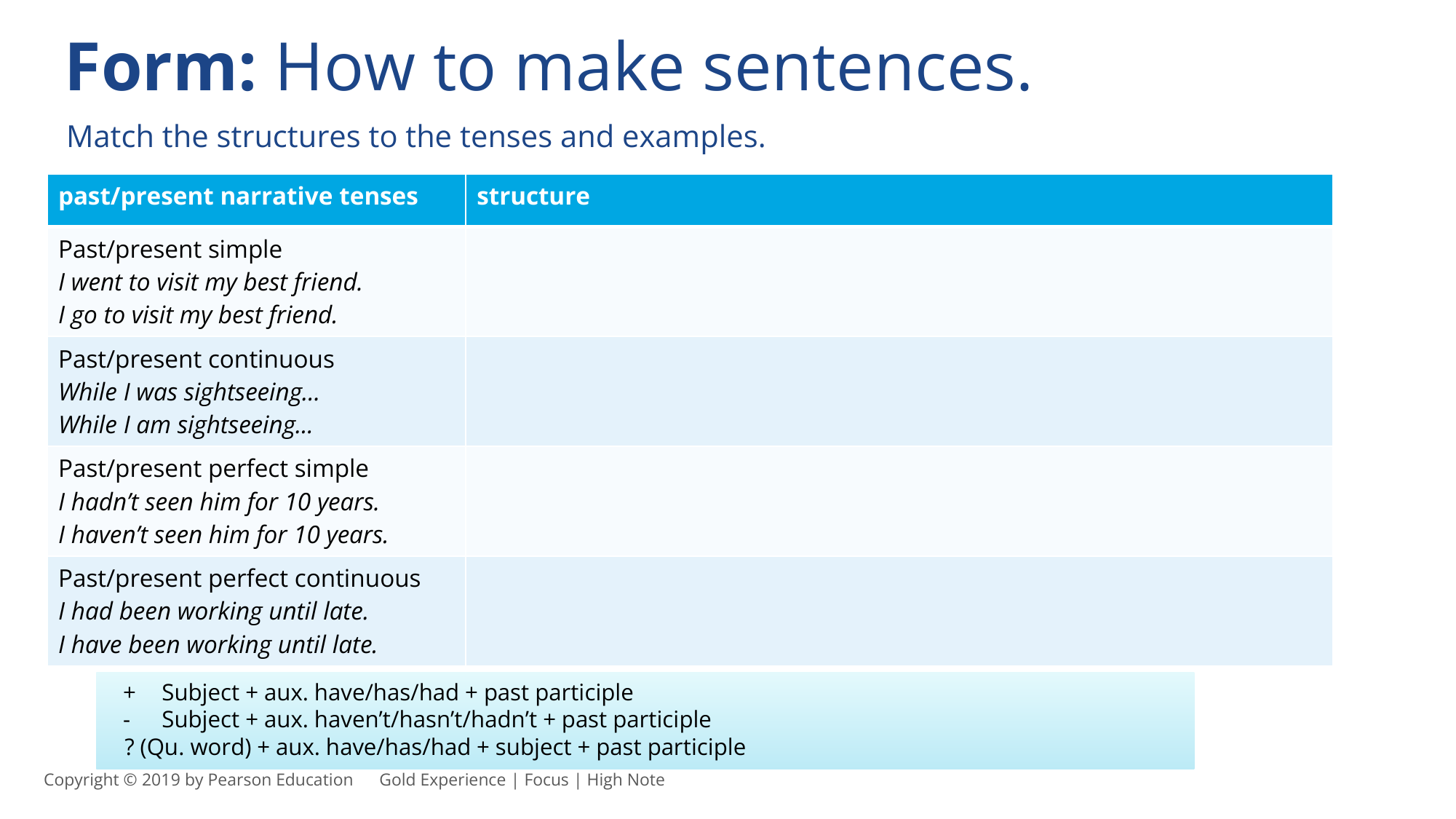

Form: How to make sentences.

Match the structures to the tenses and examples.
| past/present narrative tenses | structure |
| --- | --- |
| Past/present simple I went to visit my best friend. I go to visit my best friend. |  |
| Past/present continuous While I was sightseeing… While I am sightseeing... |  |
| Past/present perfect simple I hadn’t seen him for 10 years. I haven’t seen him for 10 years. |  |
| Past/present perfect continuous I had been working until late. I have been working until late. |  |
Subject + aux. have/has/had + past participle
Subject + aux. haven’t/hasn’t/hadn’t + past participle
   ? (Qu. word) + aux. have/has/had + subject + past participle
Subject + verb past/present
Subject + aux. don’t/doesn’t/didn’t + verb infinitive
   ? (Qu. word) + Do/Does/Did + subject + verb infinitive
Subject + verb to be (present or past) + verb-ing
Subject + verb to be negative (present or past) + verb-ing
   ? (Qu. word) + verb to be (present or past) + subject + verb-ing
Subject + aux. have/has/had + been + verb-ing
Subject + aux. haven’t/hasn’t/hadn’t + been + verb-ing
   ? (Qu. word) + aux. have/has/had + subject + been + verb-ing
Copyright © 2019 by Pearson Education      Gold Experience | Focus | High Note